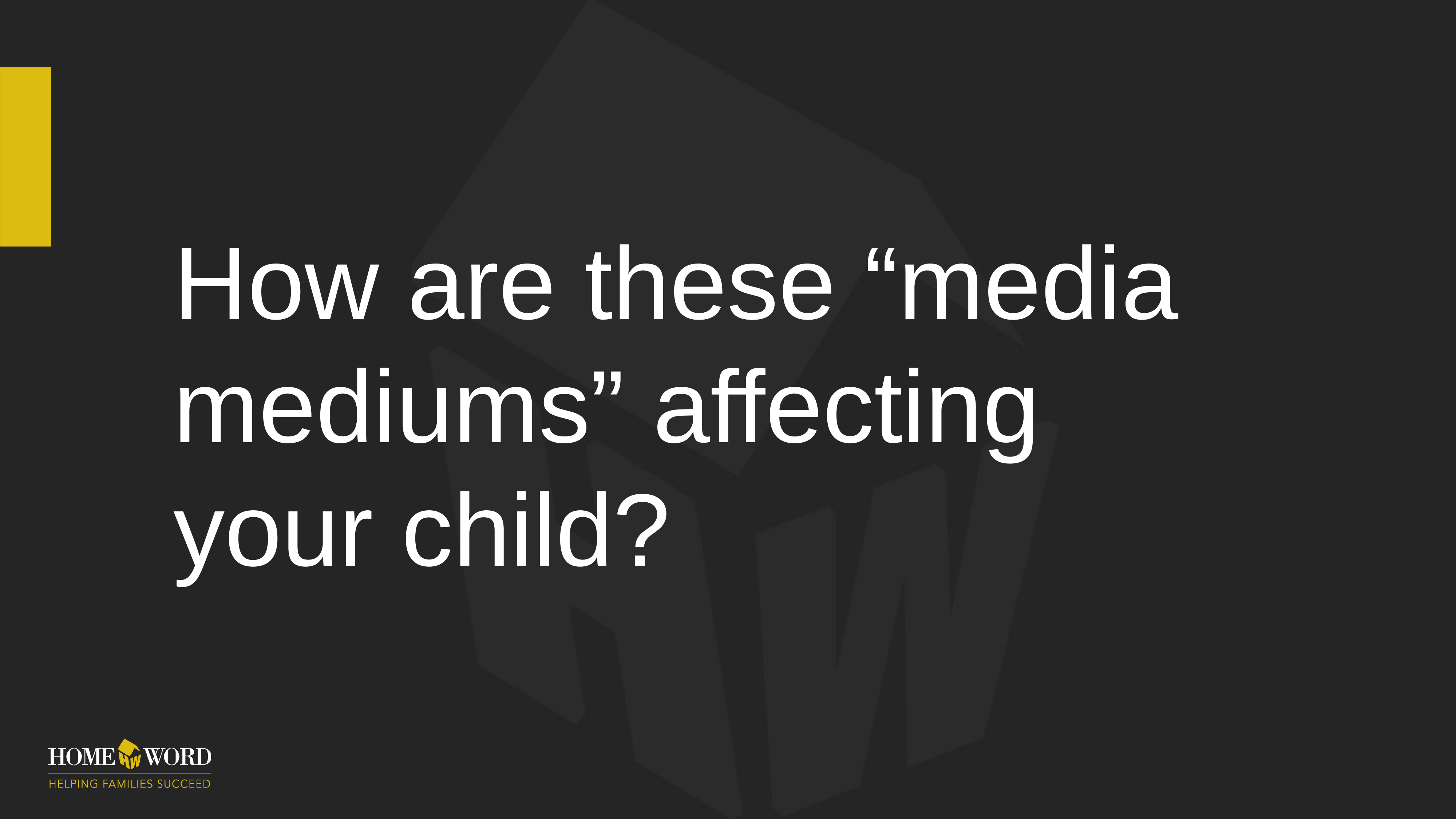

# How are these “media mediums” affecting your child?